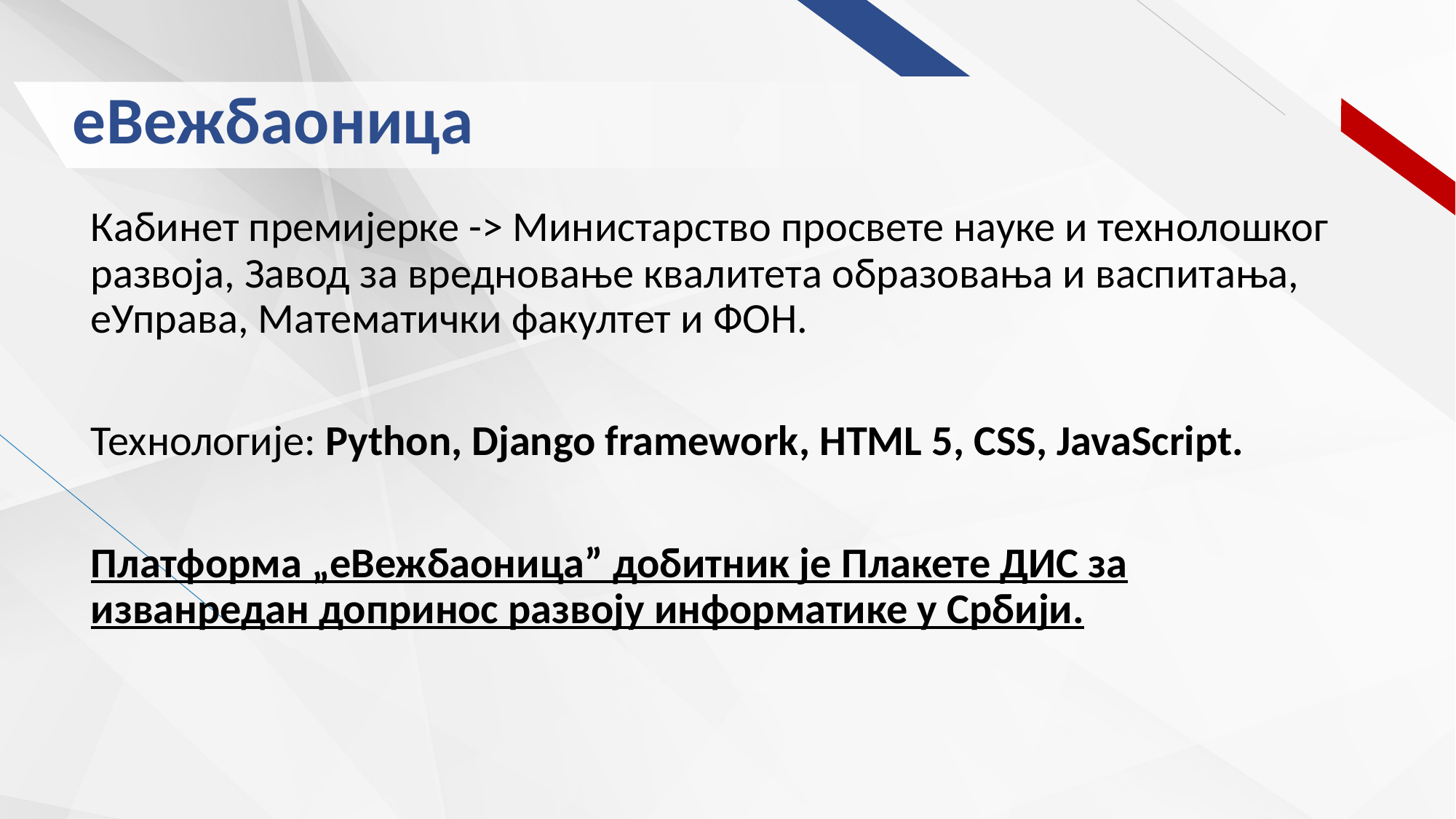

# еВежбаоница
Кабинет премијерке -> Министарство просвете науке и технолошког развоја, Завод за вредновање квалитета образовања и васпитања, еУправа, Математички факултет и ФОН.

Технологије: Python, Django framework, HTML 5, CSS, JavaScript.

Платформа „еВежбаоница” добитник је Плакете ДИС за изванредан допринос развоју информатике у Србији.